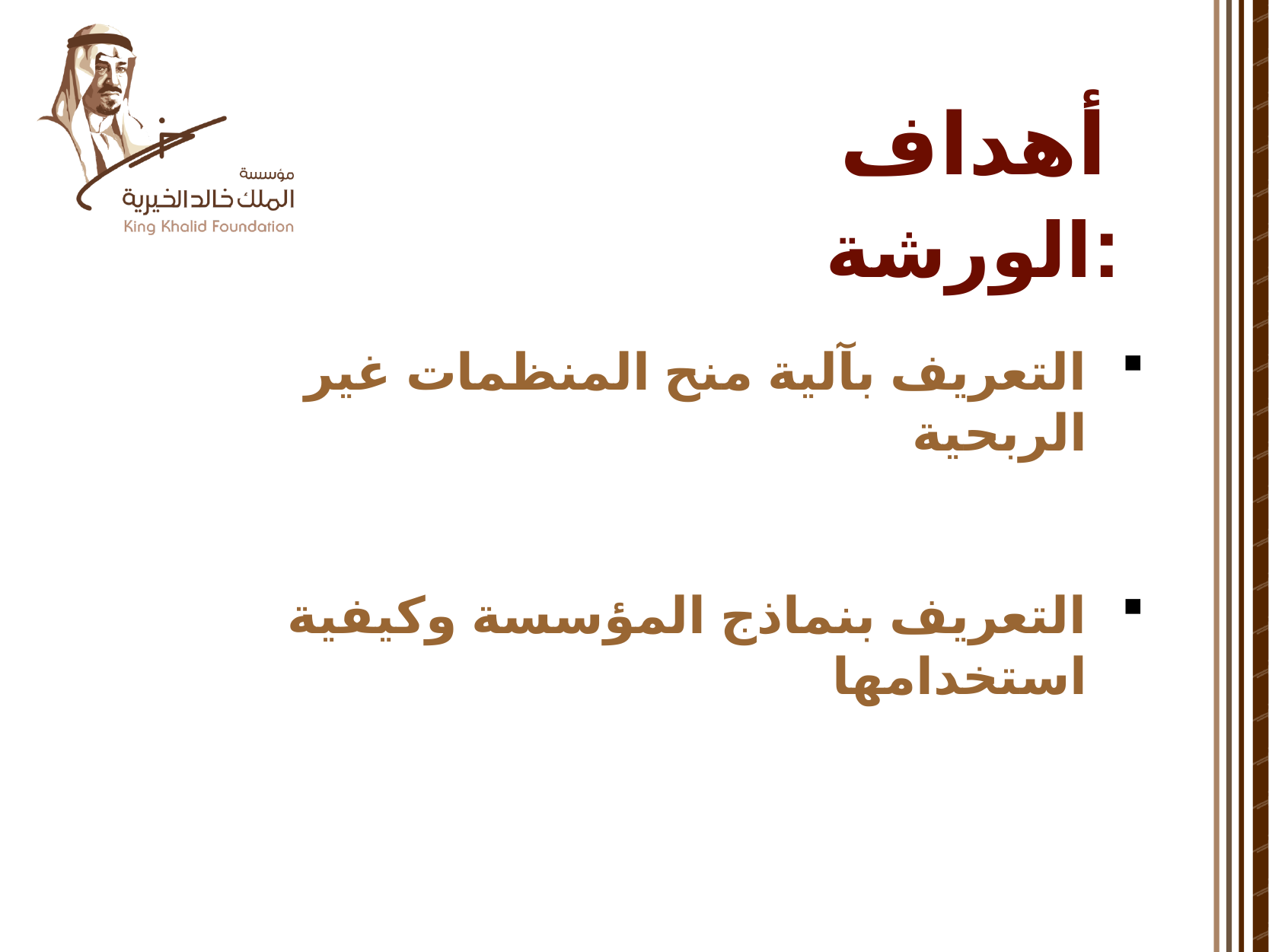

# أهداف الورشة:
التعريف بآلية منح المنظمات غير الربحية

التعريف بنماذج المؤسسة وكيفية استخدامها